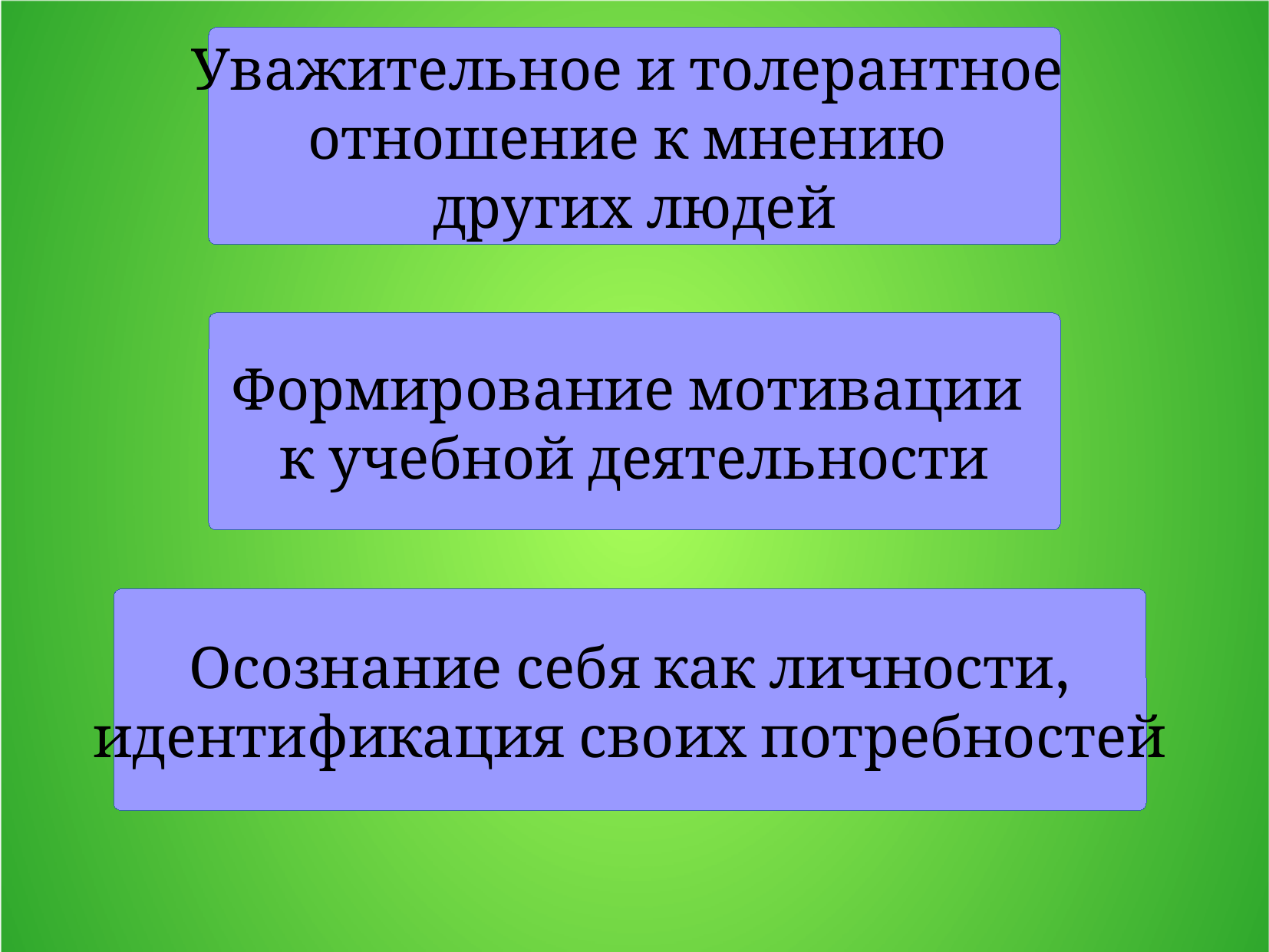

Уважительное и толерантное
отношение к мнению
других людей
Формирование мотивации
к учебной деятельности
Осознание себя как личности,
идентификация своих потребностей